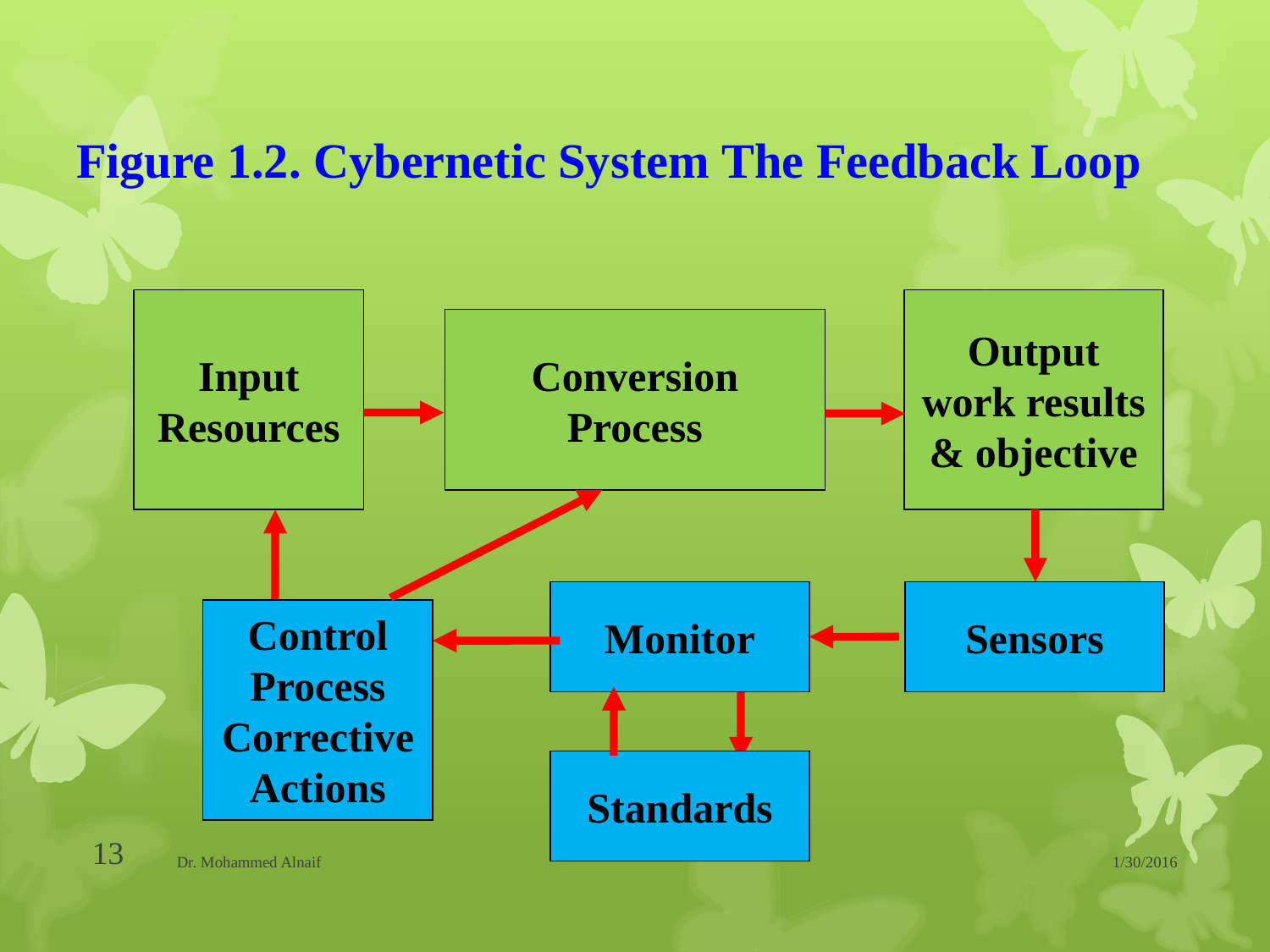

# Figure 1.2. Cybernetic System The Feedback Loop
Input
Resources
Output
work results
& objective
Conversion
Process

Monitor
Sensors
Control
Process
Corrective
Actions

Standards
13
Dr. Mohammed Alnaif
1/30/2016